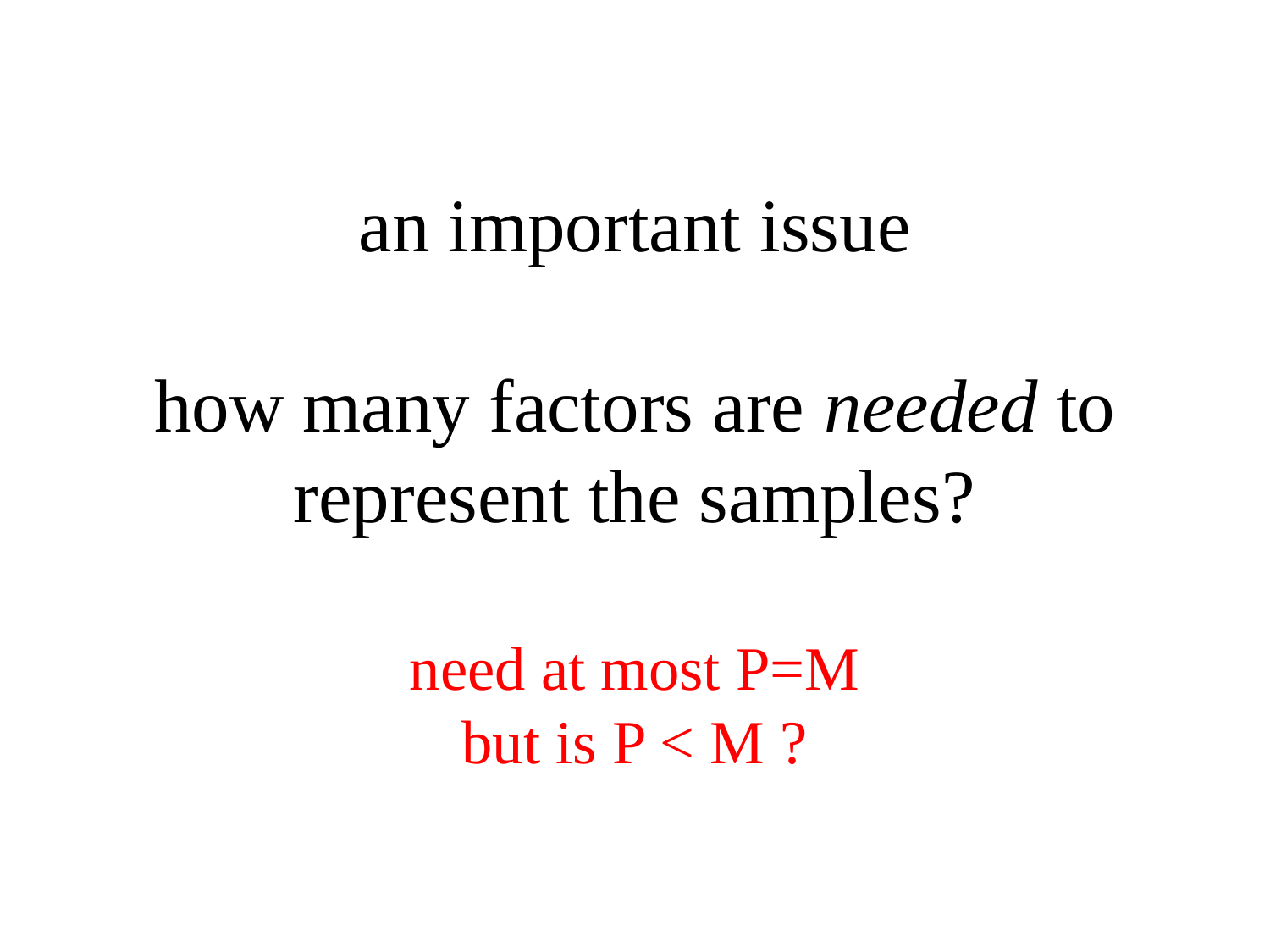

# an important issue how many factors are needed to represent the samples? need at most P=M but is P < M ?